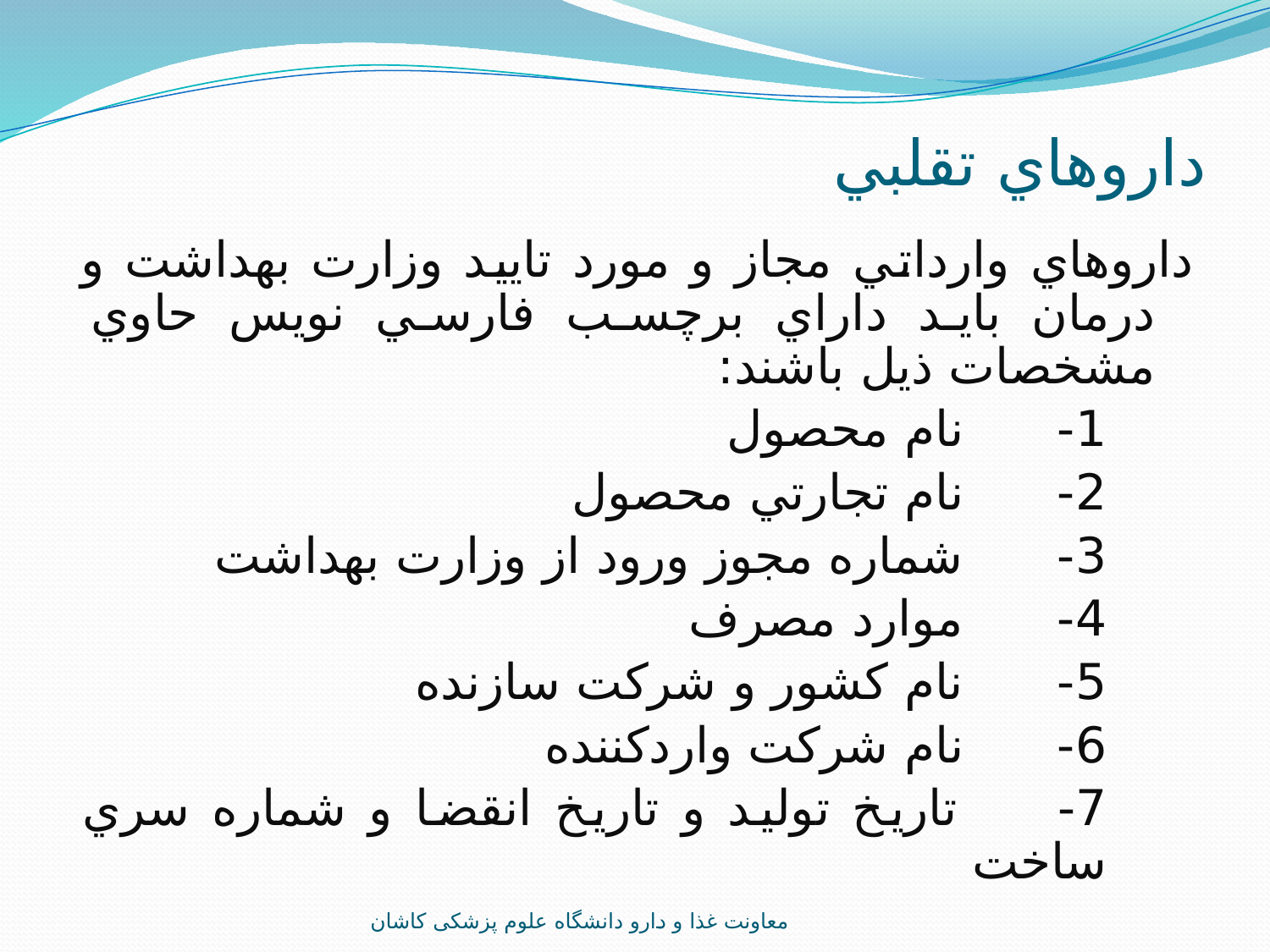

# داروهاي تقلبي
داروهاي وارداتي مجاز و مورد تاييد وزارت بهداشت و درمان بايد داراي برچسب فارسي نويس حاوي مشخصات ذيل باشند:
1-      نام محصول
2-      نام تجارتي محصول
3-      شماره مجوز ورود از وزارت بهداشت
4-      موارد مصرف
5-      نام كشور و شركت سازنده
6-      نام شركت واردكننده
7-      تاريخ توليد و تاريخ انقضا و شماره سري ساخت

معاونت غذا و دارو دانشگاه علوم پزشکی کاشان